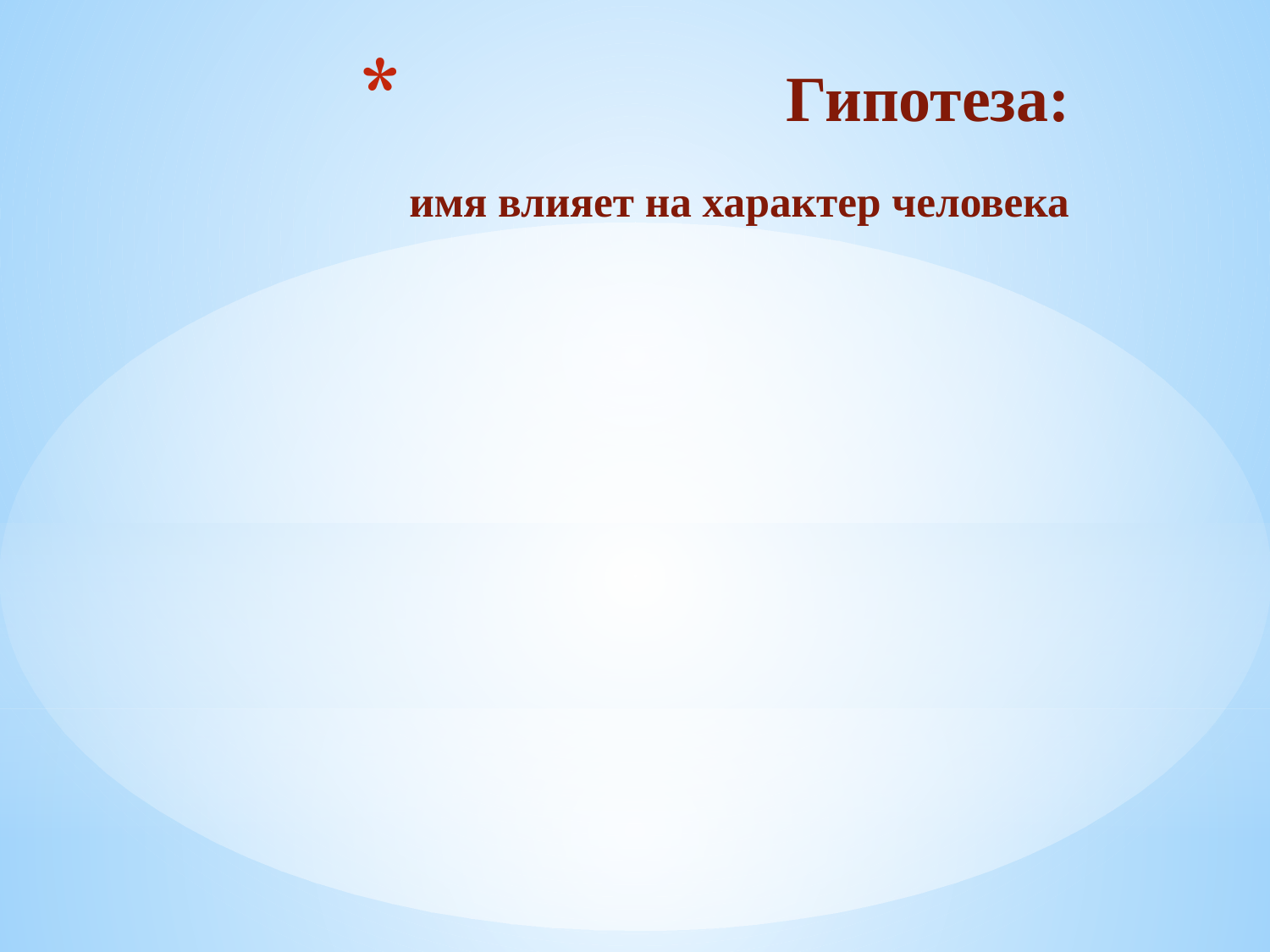

# Гипотеза: имя влияет на характер человека